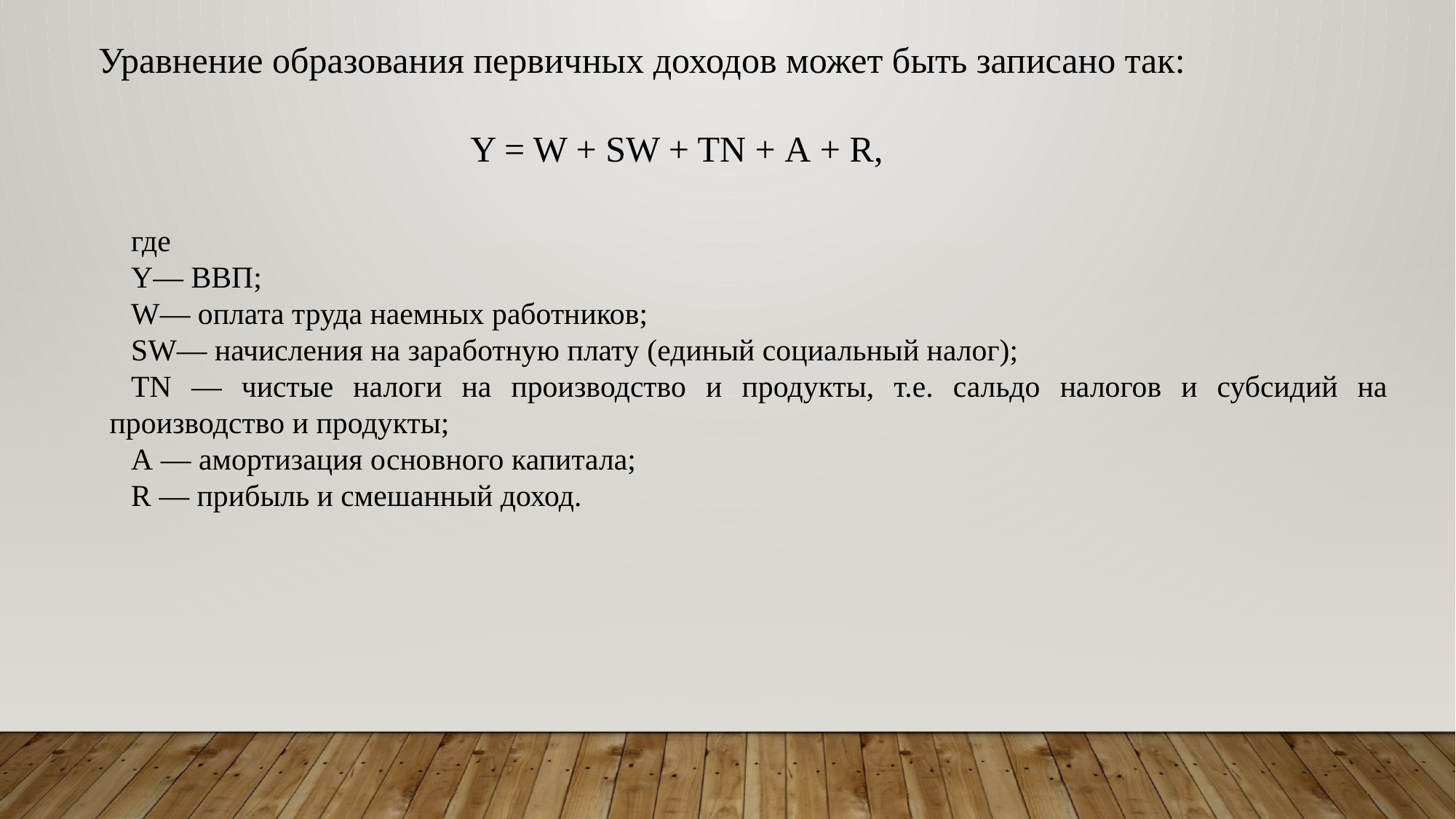

Уравнение образования первичных доходов может быть записано так:
Y = W + SW + TN + А + R,
где
Y— ВВП;
W— оплата труда наемных работников;
SW— начисления на заработную плату (единый социальный налог);
TN — чистые налоги на производство и продукты, т.е. сальдо налогов и субсидий на производство и продукты;
А — амортизация основного капитала;
R — прибыль и смешанный доход.